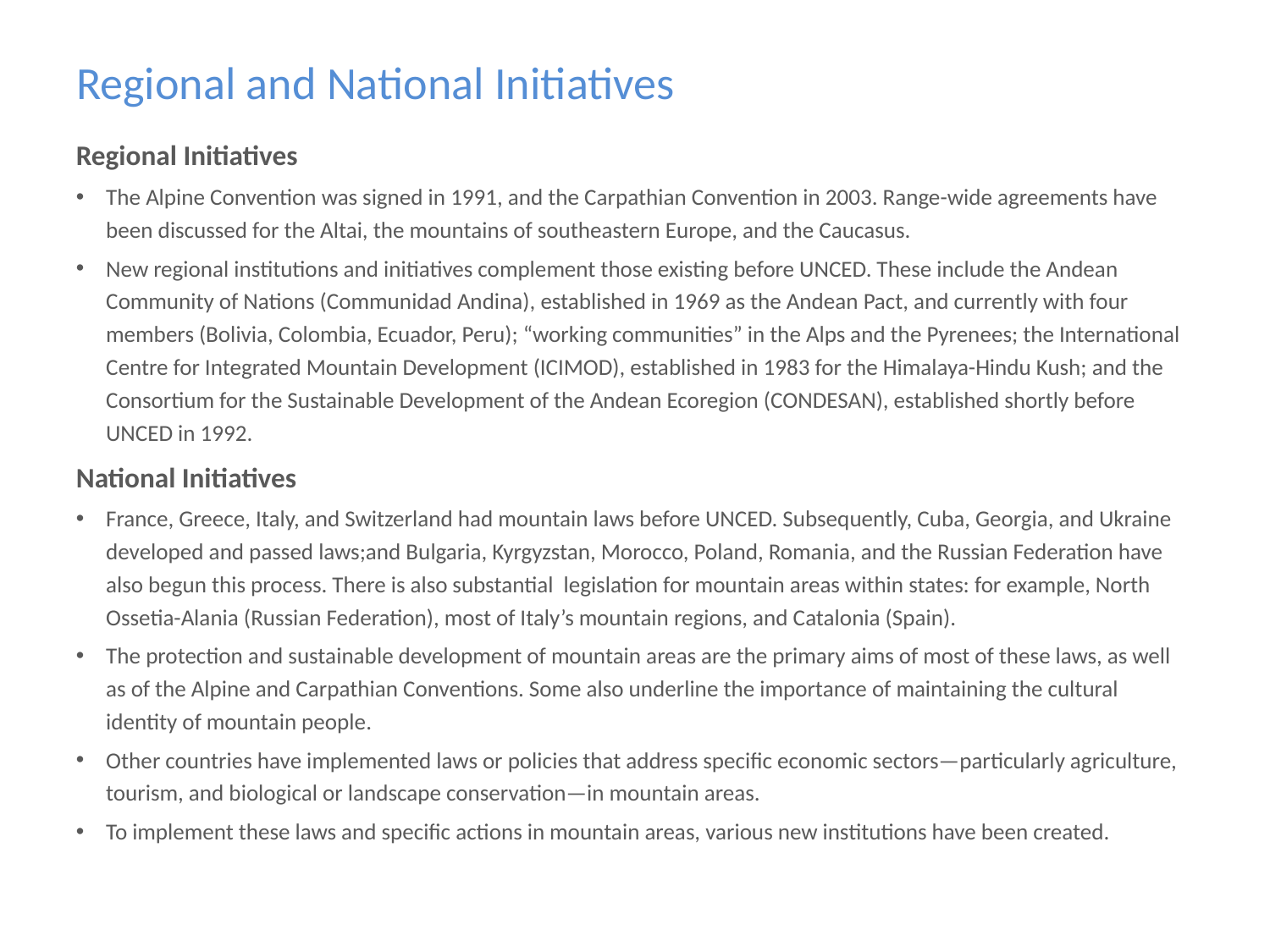

# Regional and National Initiatives
Regional Initiatives
The Alpine Convention was signed in 1991, and the Carpathian Convention in 2003. Range-wide agreements have been discussed for the Altai, the mountains of southeastern Europe, and the Caucasus.
New regional institutions and initiatives complement those existing before UNCED. These include the Andean Community of Nations (Communidad Andina), established in 1969 as the Andean Pact, and currently with four members (Bolivia, Colombia, Ecuador, Peru); “working communities” in the Alps and the Pyrenees; the International Centre for Integrated Mountain Development (ICIMOD), established in 1983 for the Himalaya-Hindu Kush; and the Consortium for the Sustainable Development of the Andean Ecoregion (CONDESAN), established shortly before UNCED in 1992.
National Initiatives
France, Greece, Italy, and Switzerland had mountain laws before UNCED. Subsequently, Cuba, Georgia, and Ukraine developed and passed laws;and Bulgaria, Kyrgyzstan, Morocco, Poland, Romania, and the Russian Federation have also begun this process. There is also substantial  legislation for mountain areas within states: for example, North Ossetia-Alania (Russian Federation), most of Italy’s mountain regions, and Catalonia (Spain).
The protection and sustainable development of mountain areas are the primary aims of most of these laws, as well as of the Alpine and Carpathian Conventions. Some also underline the importance of maintaining the cultural identity of mountain people.
Other countries have implemented laws or policies that address specific economic sectors—particularly agriculture, tourism, and biological or landscape conservation—in mountain areas.
To implement these laws and specific actions in mountain areas, various new institutions have been created.